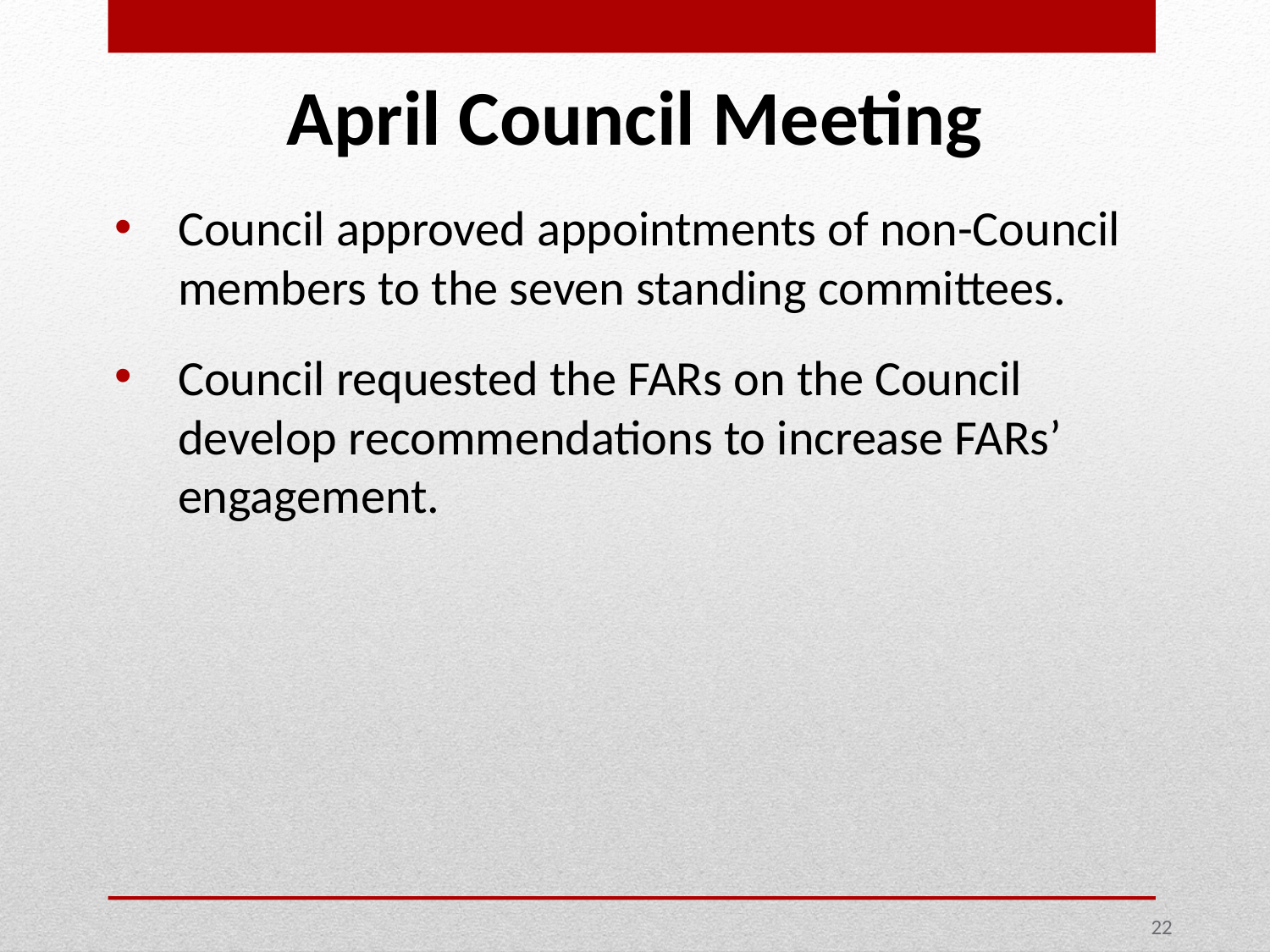

April Council Meeting
Council approved appointments of non-Council members to the seven standing committees.
Council requested the FARs on the Council develop recommendations to increase FARs’ engagement.
22